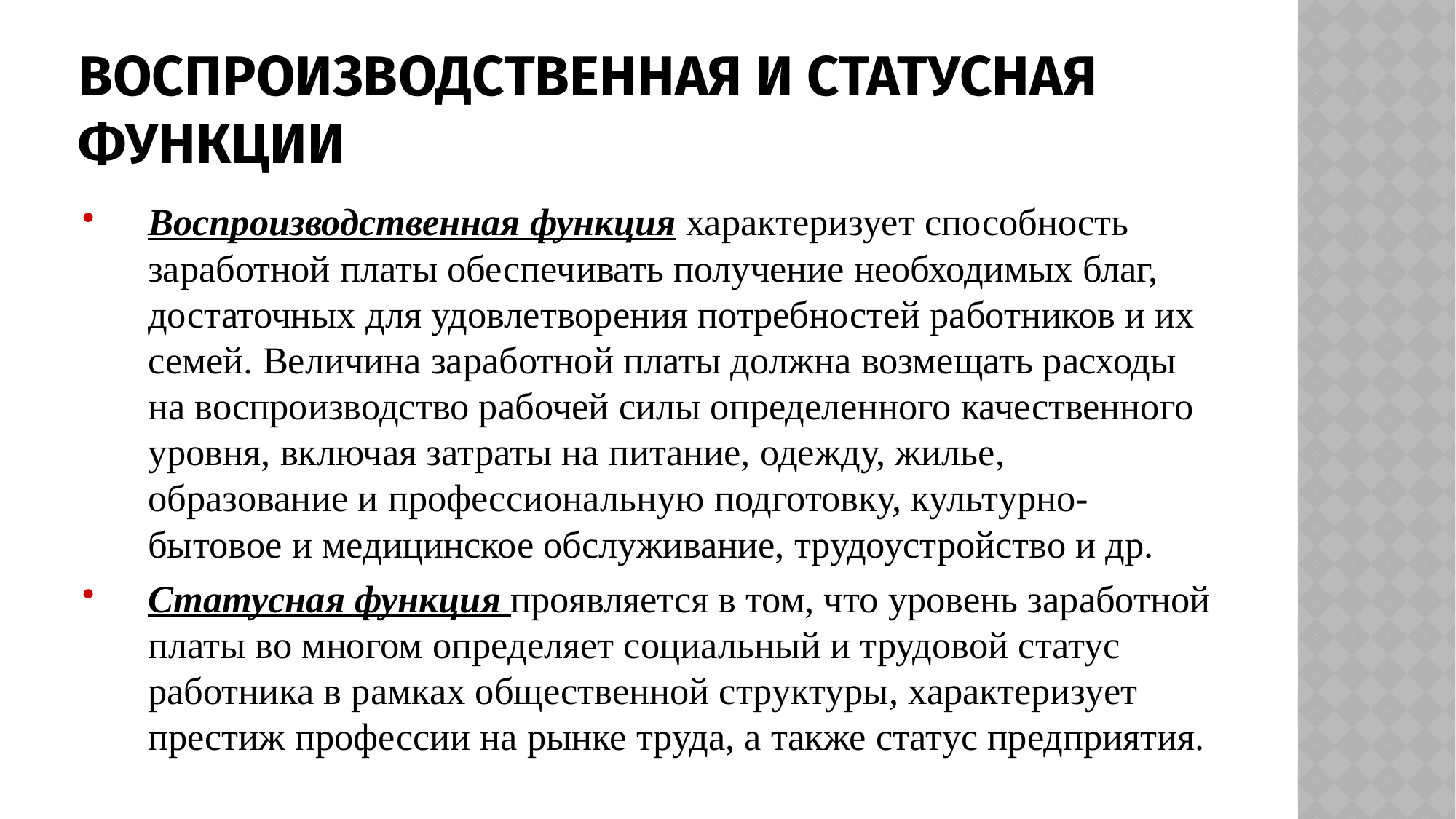

# Воспроизводственная и статусная функции
Воспроизводственная функция характеризует способность заработной платы обеспечивать получение необходимых благ, достаточных для удовлетворения потребностей работников и их семей. Величина заработной платы должна возмещать расходы на воспроизводство рабочей силы определенного качественного уровня, включая затраты на питание, одежду, жилье, образование и профессиональную подготовку, культурно-бытовое и медицинское обслуживание, трудоустройство и др.
Статусная функция проявляется в том, что уровень заработной платы во многом определяет социальный и трудовой статус работника в рамках общественной структуры, характеризует престиж профессии на рынке труда, а также статус предприятия.